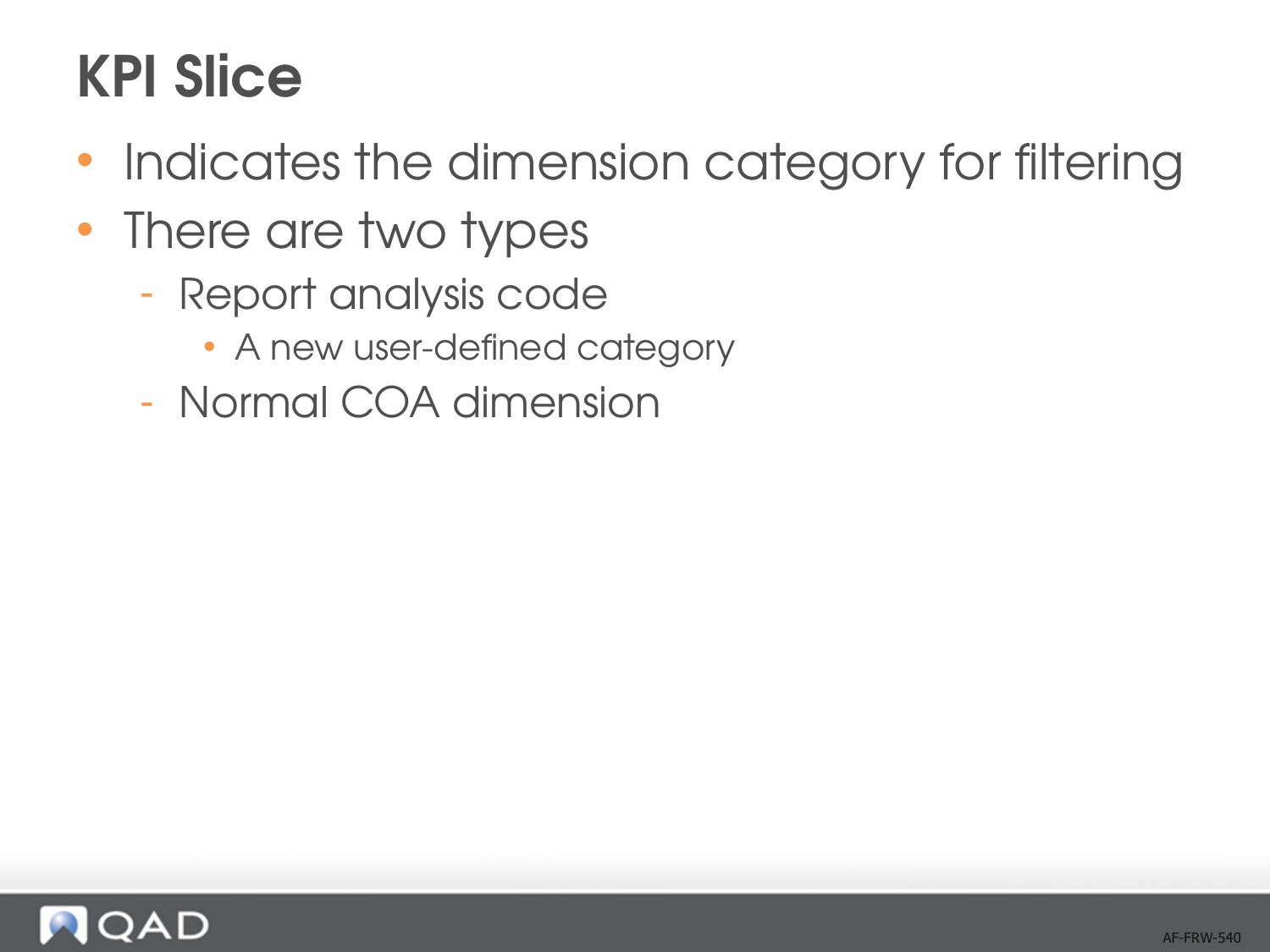

# KPI Slice
Indicates the dimension category for filtering
There are two types
Report analysis code
A new user-defined category
Normal COA dimension
 AF-FRW-540